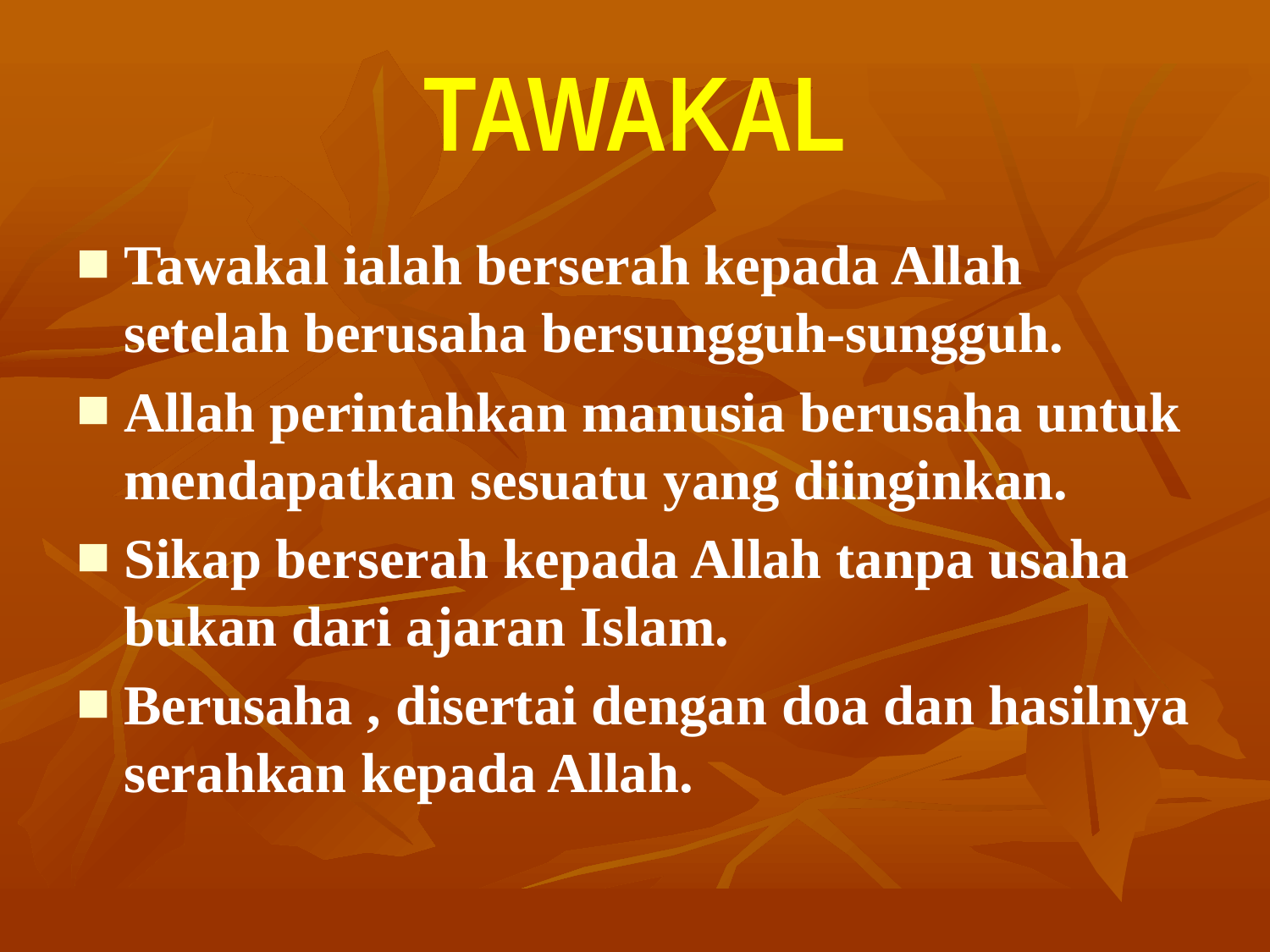

# TAWAKAL
Tawakal ialah berserah kepada Allah setelah berusaha bersungguh-sungguh.
Allah perintahkan manusia berusaha untuk mendapatkan sesuatu yang diinginkan.
Sikap berserah kepada Allah tanpa usaha bukan dari ajaran Islam.
Berusaha , disertai dengan doa dan hasilnya serahkan kepada Allah.